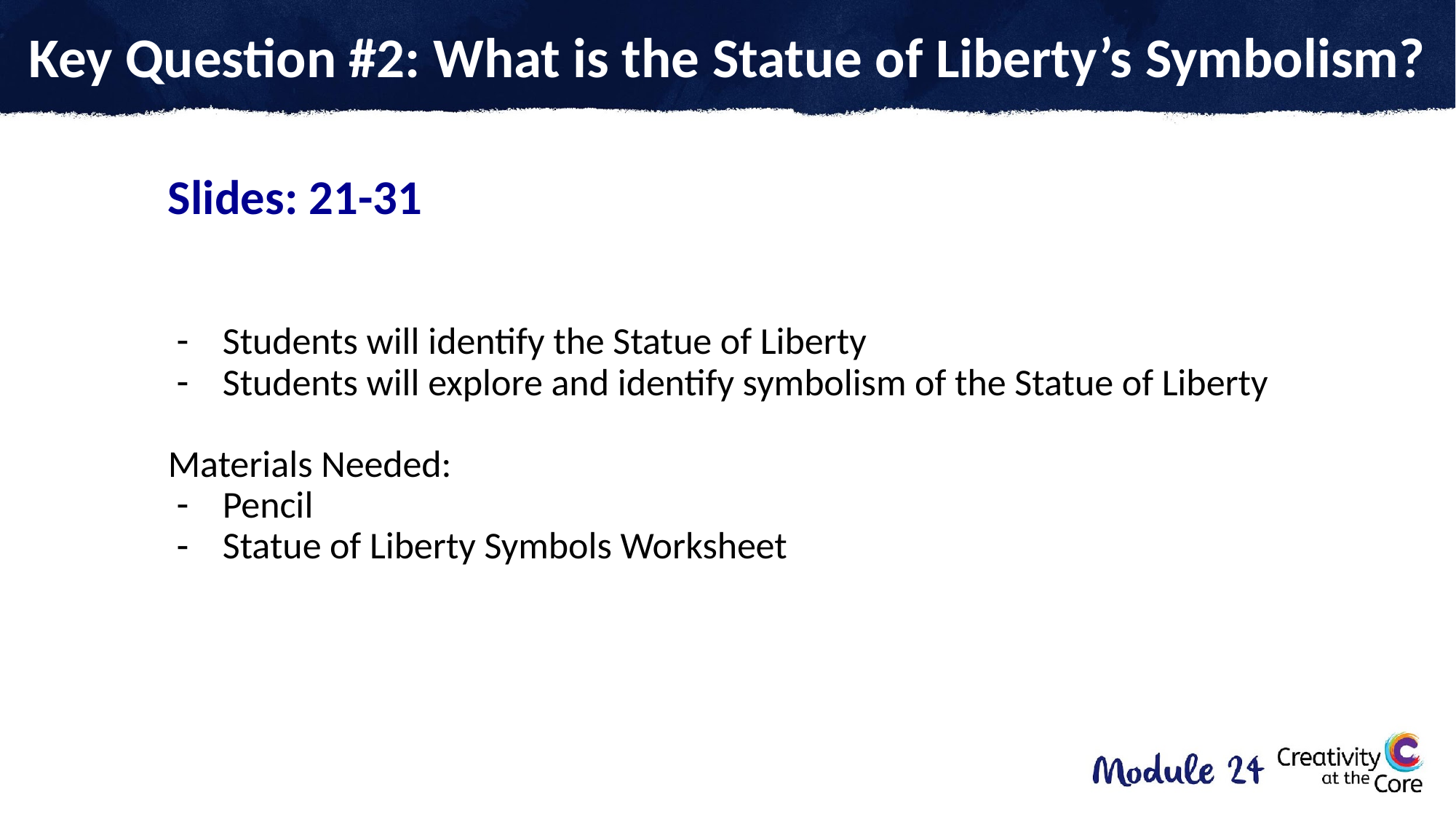

Key Question #2: What is the Statue of Liberty’s Symbolism?
# Standards
Slides: 21-31

Students will identify the Statue of Liberty
Students will explore and identify symbolism of the Statue of Liberty

Materials Needed:
Pencil
Statue of Liberty Symbols Worksheet